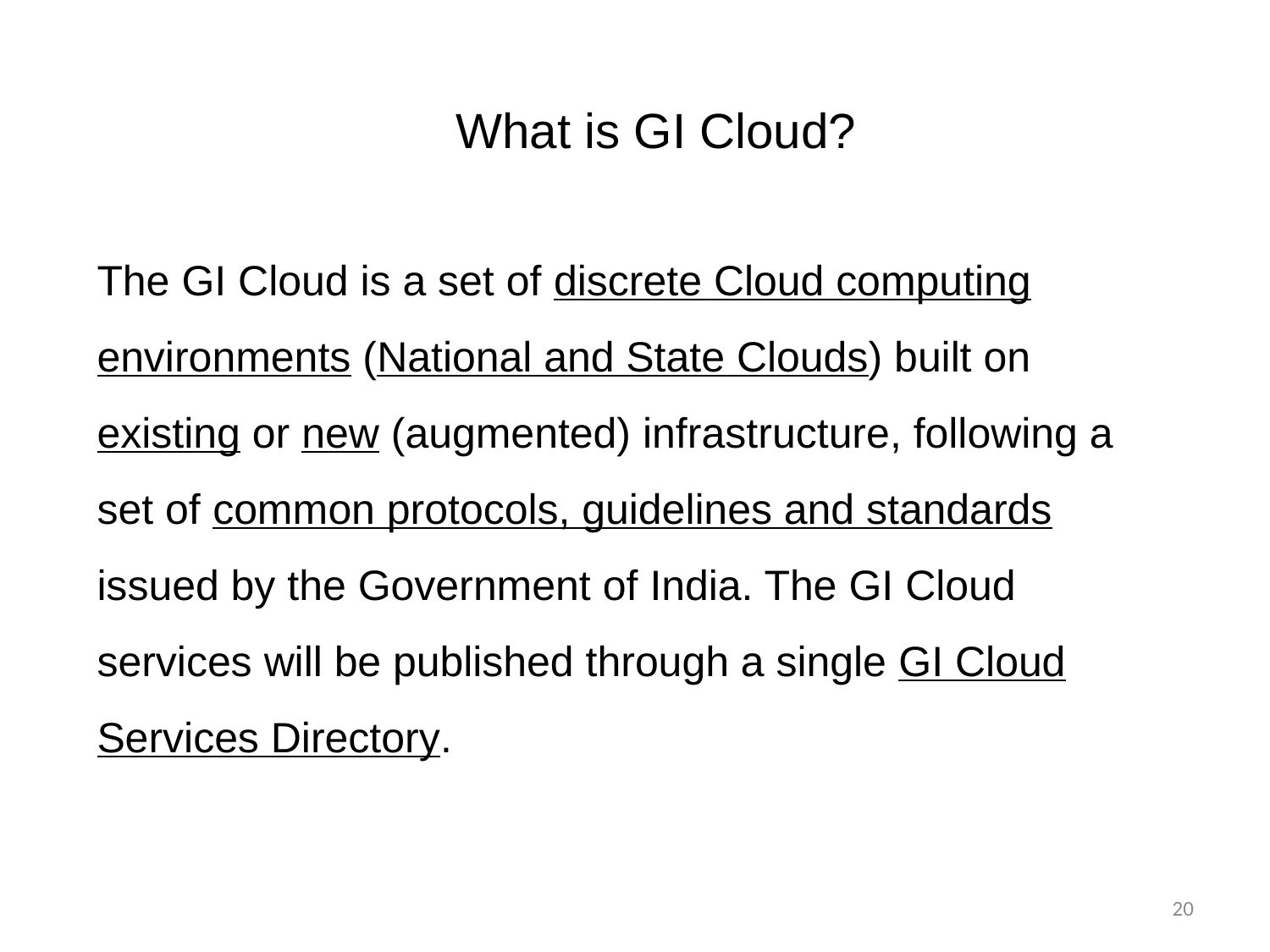

# What is GI Cloud?
The GI Cloud is a set of discrete Cloud computing environments (National and State Clouds) built on existing or new (augmented) infrastructure, following a set of common protocols, guidelines and standards issued by the Government of India. The GI Cloud services will be published through a single GI Cloud Services Directory.
20